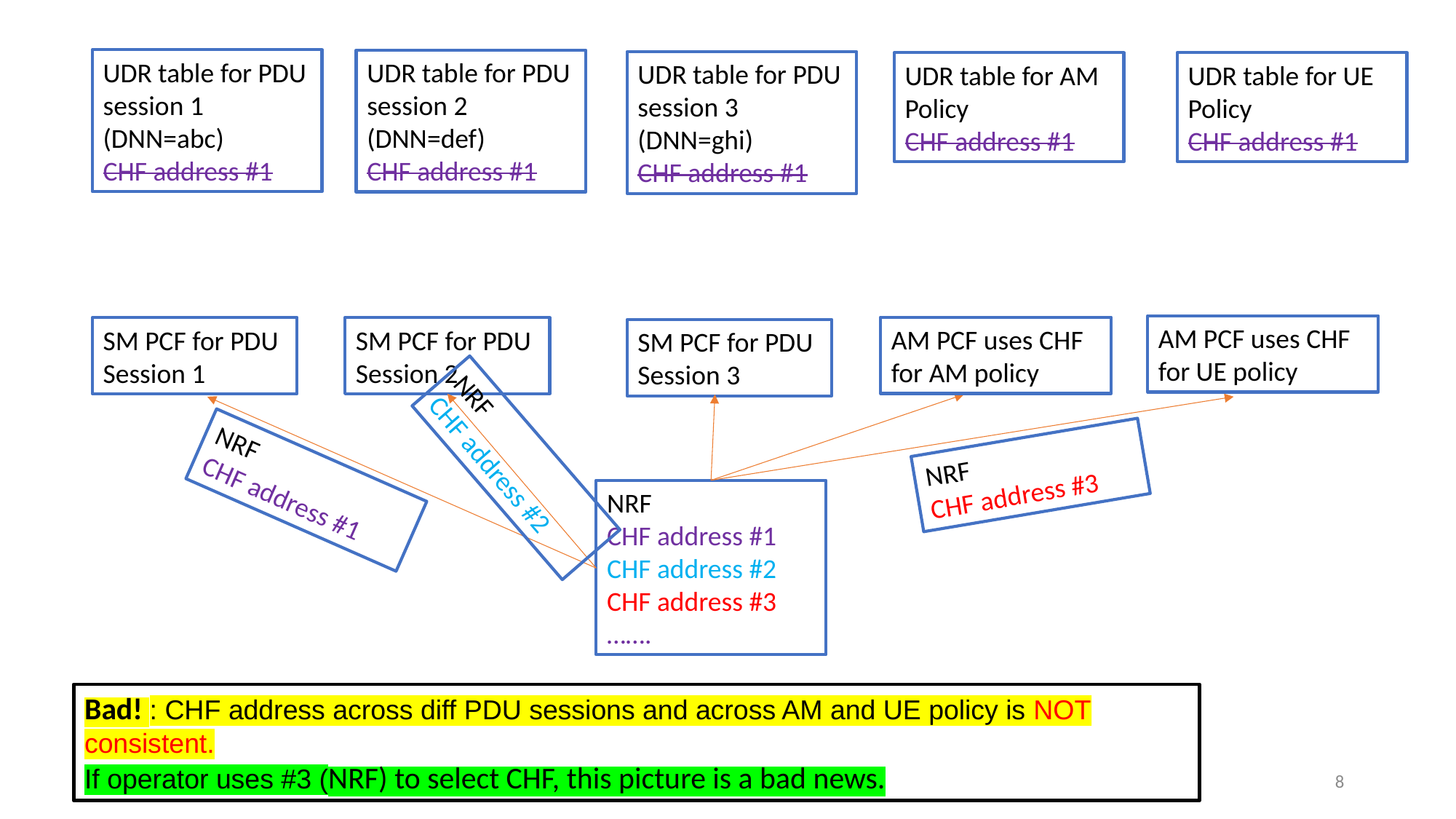

UDR table for PDU session 1 (DNN=abc)
CHF address #1
UDR table for PDU session 2 (DNN=def)
CHF address #1
UDR table for PDU session 3 (DNN=ghi)
CHF address #1
UDR table for UE Policy
CHF address #1
UDR table for AM Policy
CHF address #1
AM PCF uses CHF for UE policy
AM PCF uses CHF for AM policy
SM PCF for PDU Session 1
SM PCF for PDU Session 2
SM PCF for PDU Session 3
NRF
CHF address #2
NRF
CHF address #3
NRF
CHF address #1
NRF
CHF address #1
CHF address #2
CHF address #3
…….
Bad! : CHF address across diff PDU sessions and across AM and UE policy is NOT consistent.
If operator uses #3 (NRF) to select CHF, this picture is a bad news.
8